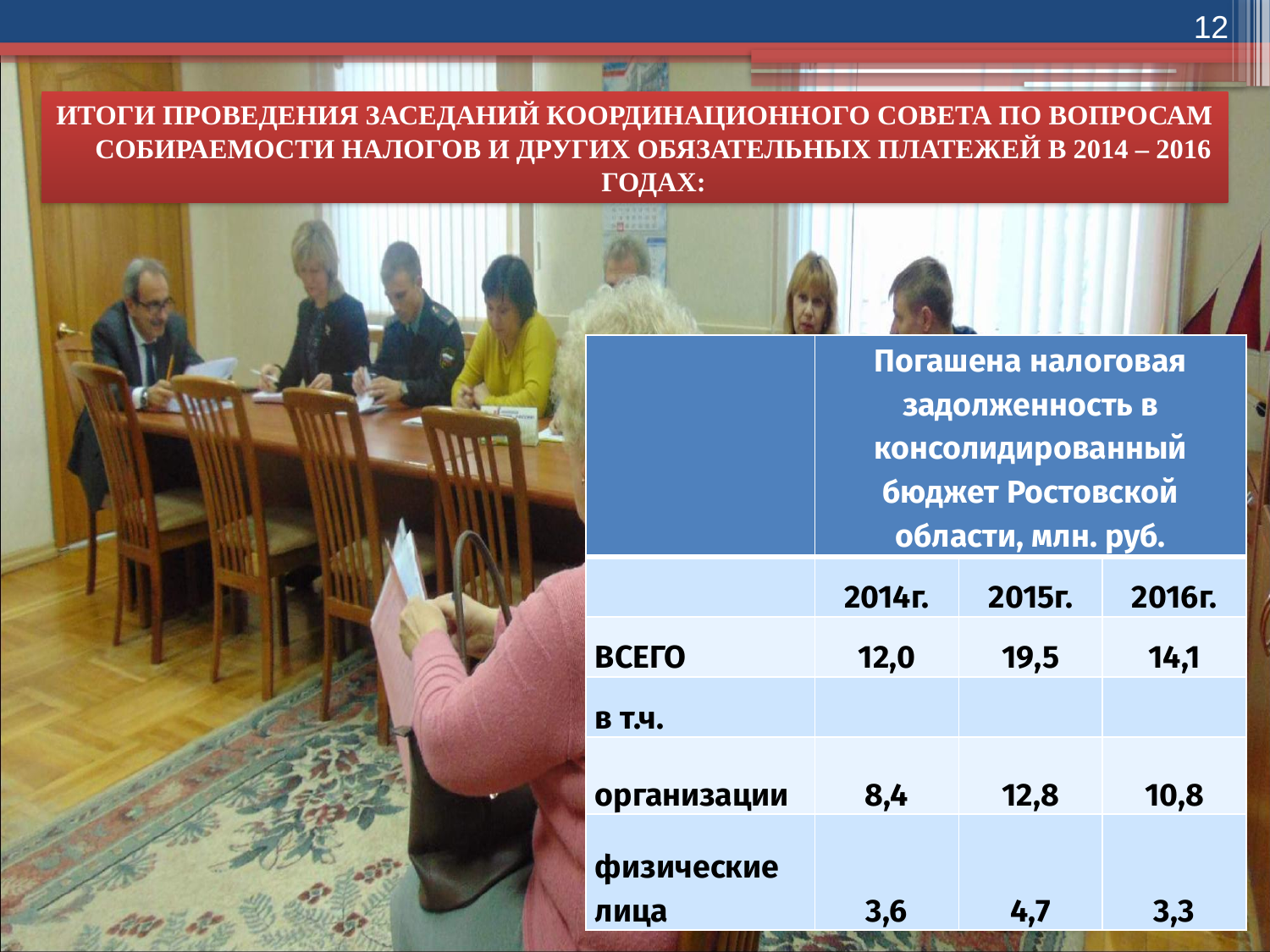

12
# ИТОГИ ПРОВЕДЕНИЯ ЗАСЕДАНИЙ КООРДИНАЦИОННОГО СОВЕТА ПО ВОПРОСАМ СОБИРАЕМОСТИ НАЛОГОВ И ДРУГИХ ОБЯЗАТЕЛЬНЫХ ПЛАТЕЖЕЙ В 2014 – 2016 ГОДАХ:
|  | Погашена налоговая задолженность в консолидированный бюджет Ростовской области, млн. руб. |  |  |
| --- | --- | --- | --- |
|  | 2014г. | 2015г. | 2016г. |
| ВСЕГО | 12,0 | 19,5 | 14,1 |
| в т.ч. |  |  |  |
| организации | 8,4 | 12,8 | 10,8 |
| физические лица | 3,6 | 4,7 | 3,3 |